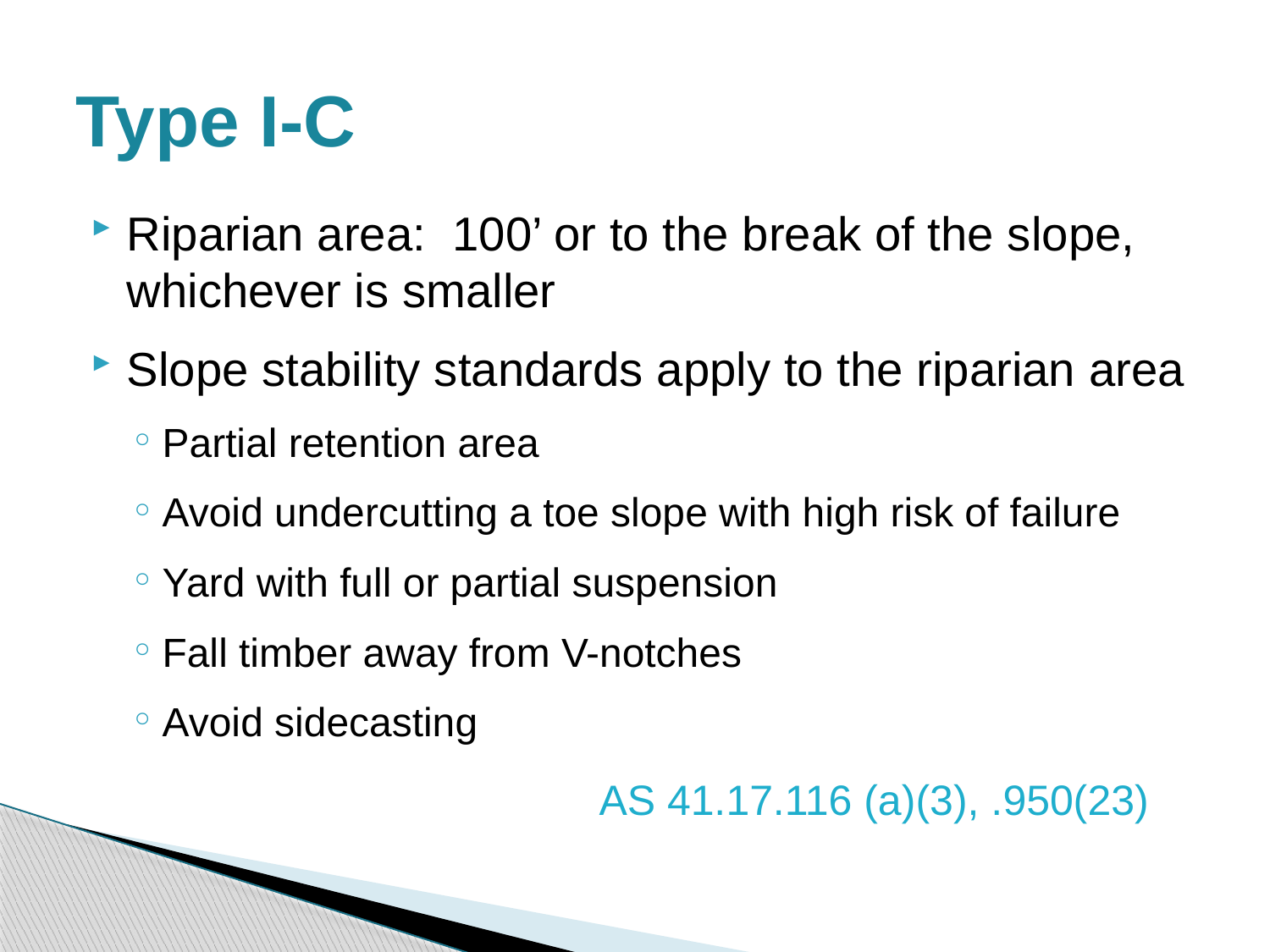

# Type I-C
Riparian area:  100’ or to the break of the slope, whichever is smaller
Slope stability standards apply to the riparian area
Partial retention area
Avoid undercutting a toe slope with high risk of failure
Yard with full or partial suspension
Fall timber away from V-notches
Avoid sidecasting
				AS 41.17.116 (a)(3), .950(23)